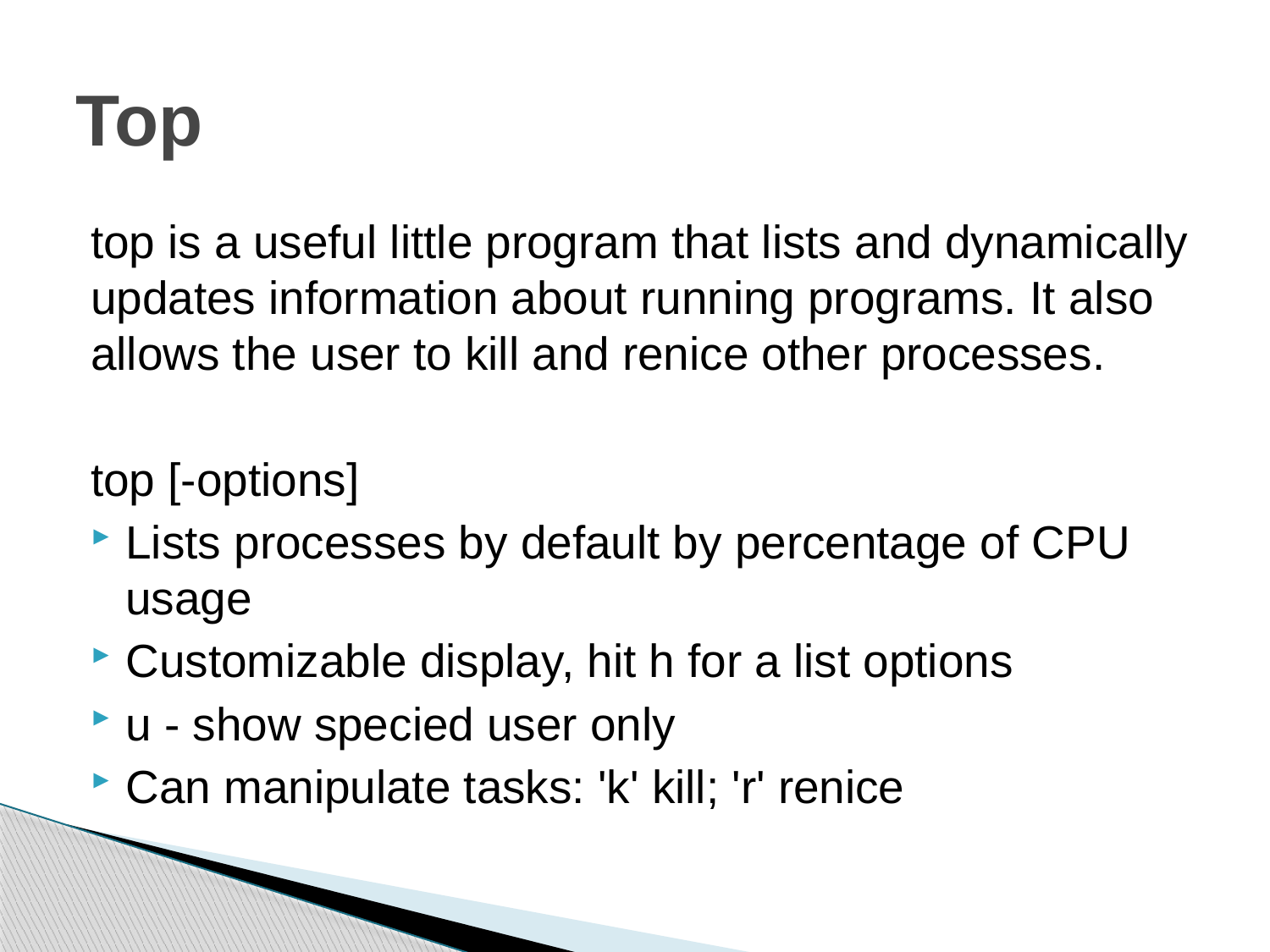

# Top
top is a useful little program that lists and dynamically updates information about running programs. It also allows the user to kill and renice other processes.

top [-options]
Lists processes by default by percentage of CPU usage
Customizable display, hit h for a list options
u - show specied user only
Can manipulate tasks: 'k' kill; 'r' renice